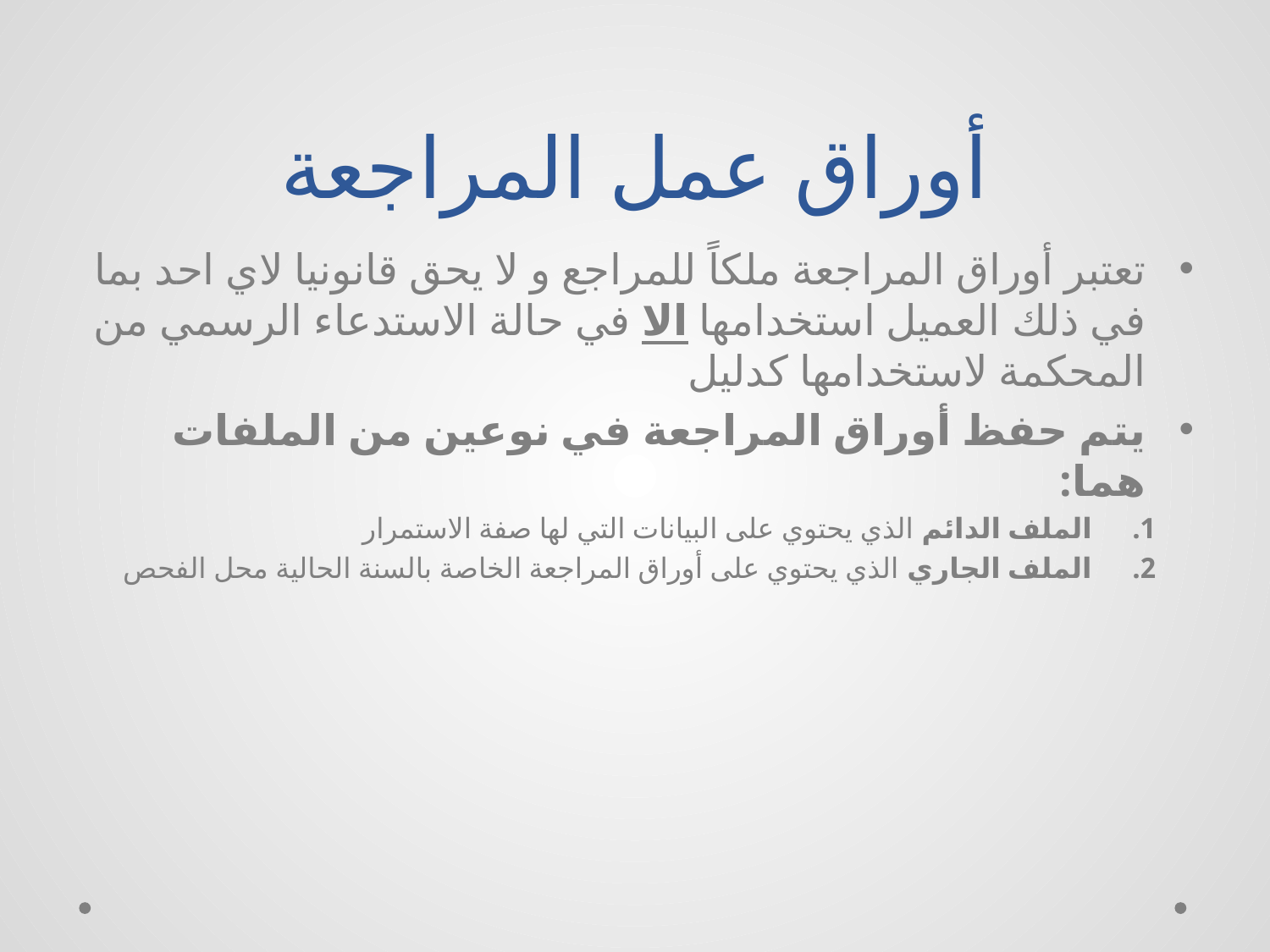

# أوراق عمل المراجعة
تعتبر أوراق المراجعة ملكاً للمراجع و لا يحق قانونيا لاي احد بما في ذلك العميل استخدامها الا في حالة الاستدعاء الرسمي من المحكمة لاستخدامها كدليل
يتم حفظ أوراق المراجعة في نوعين من الملفات هما:
الملف الدائم الذي يحتوي على البيانات التي لها صفة الاستمرار
الملف الجاري الذي يحتوي على أوراق المراجعة الخاصة بالسنة الحالية محل الفحص